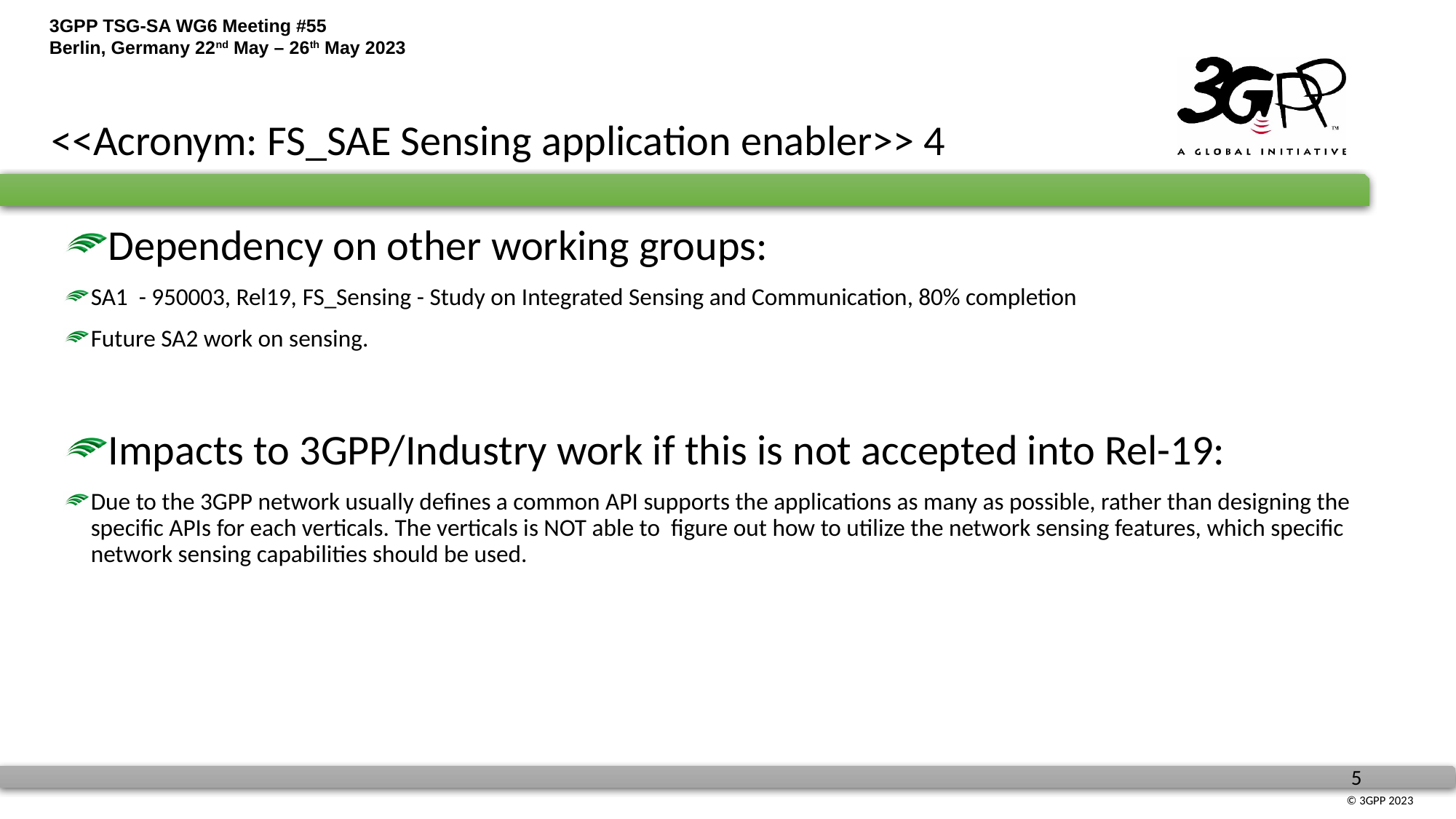

# <<Acronym: FS_SAE Sensing application enabler>> 4
Dependency on other working groups:
SA1  - 950003, Rel19, FS_Sensing - Study on Integrated Sensing and Communication, 80% completion
Future SA2 work on sensing.

Impacts to 3GPP/Industry work if this is not accepted into Rel-19:
Due to the 3GPP network usually defines a common API supports the applications as many as possible, rather than designing the specific APIs for each verticals. The verticals is NOT able to  figure out how to utilize the network sensing features, which specific network sensing capabilities should be used.